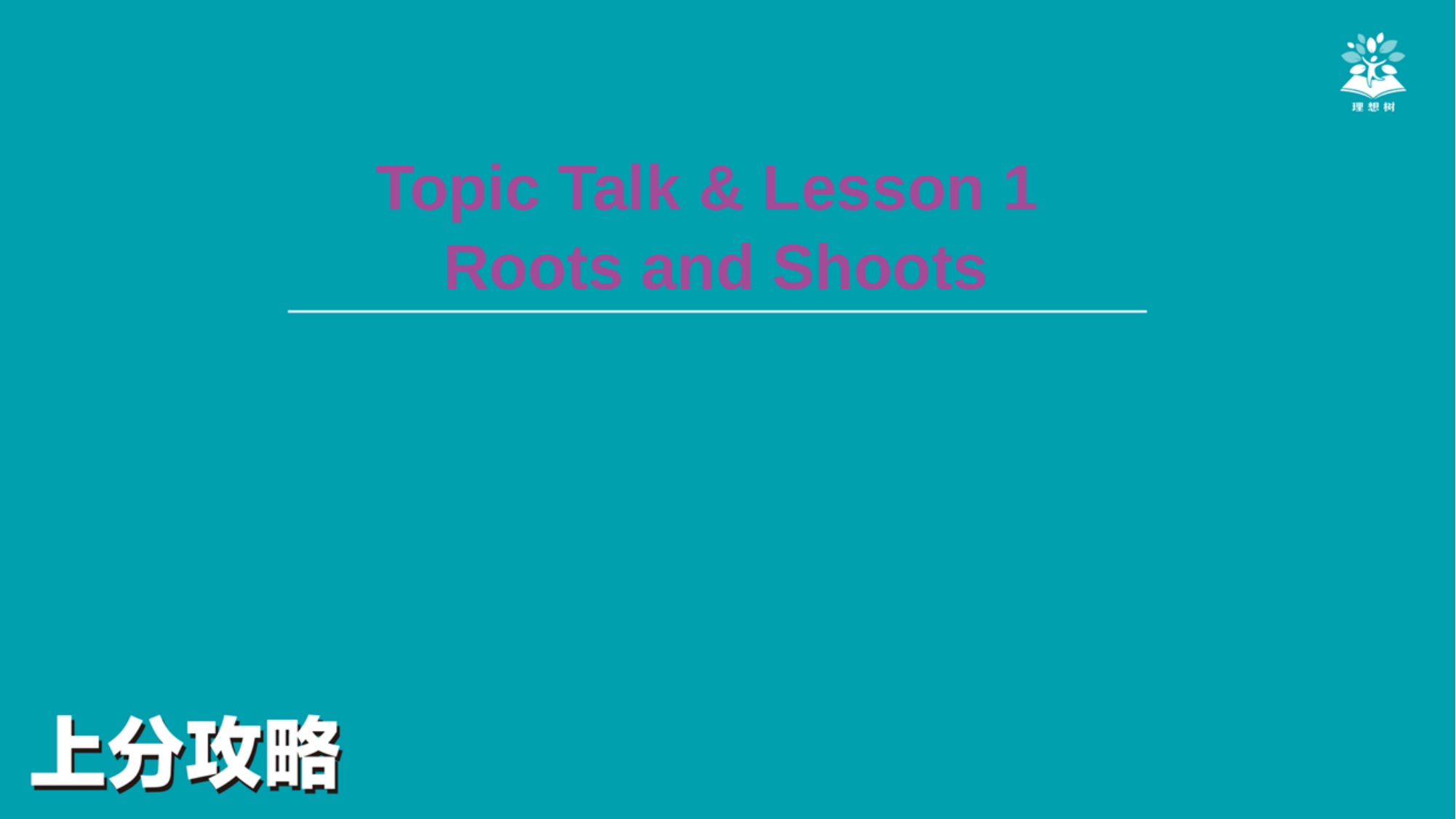

Topic Talk & Lesson 1
Roots and Shoots